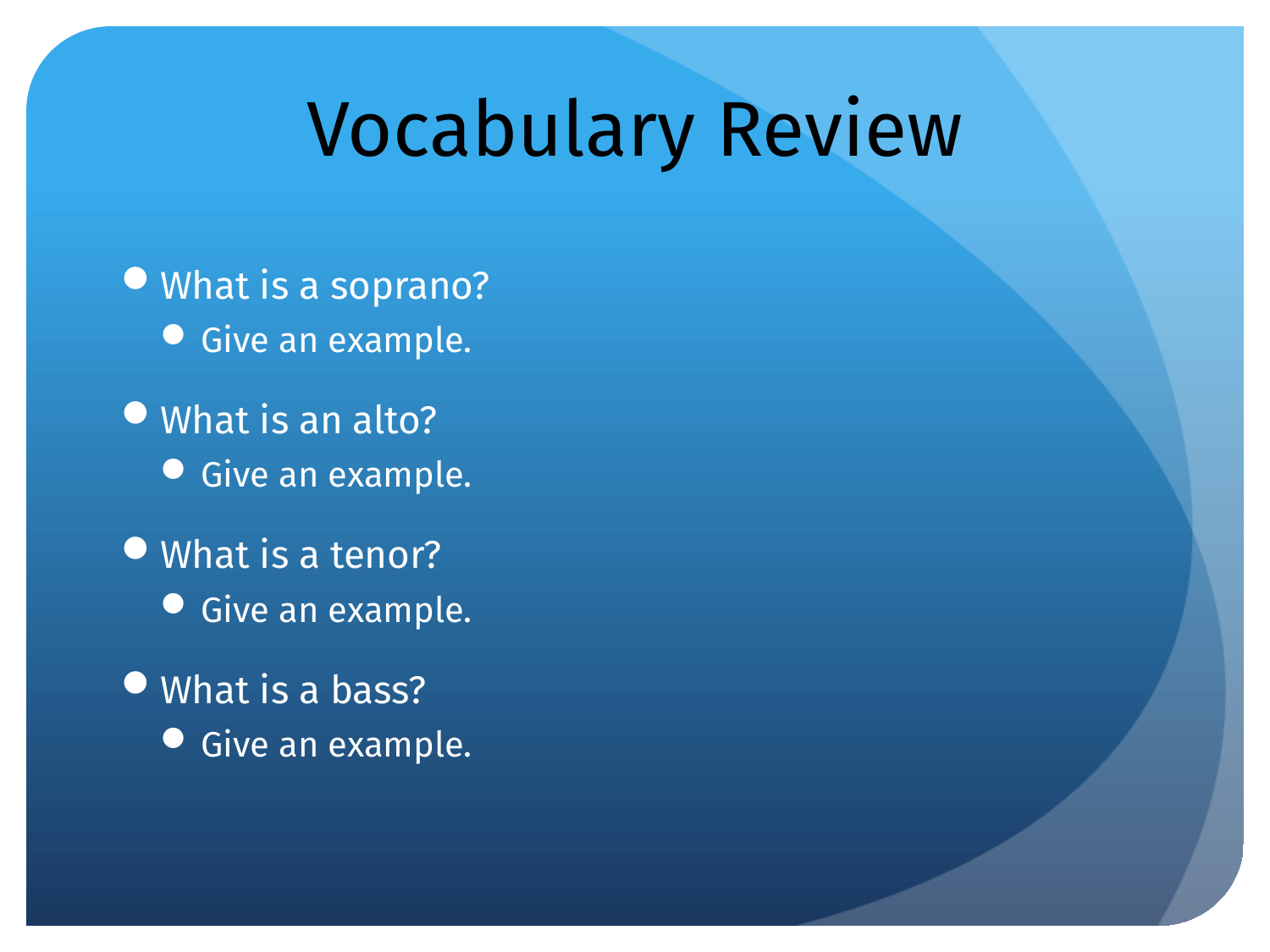

# Vocabulary Review
What is a soprano?
Give an example.
What is an alto?
Give an example.
What is a tenor?
Give an example.
What is a bass?
Give an example.